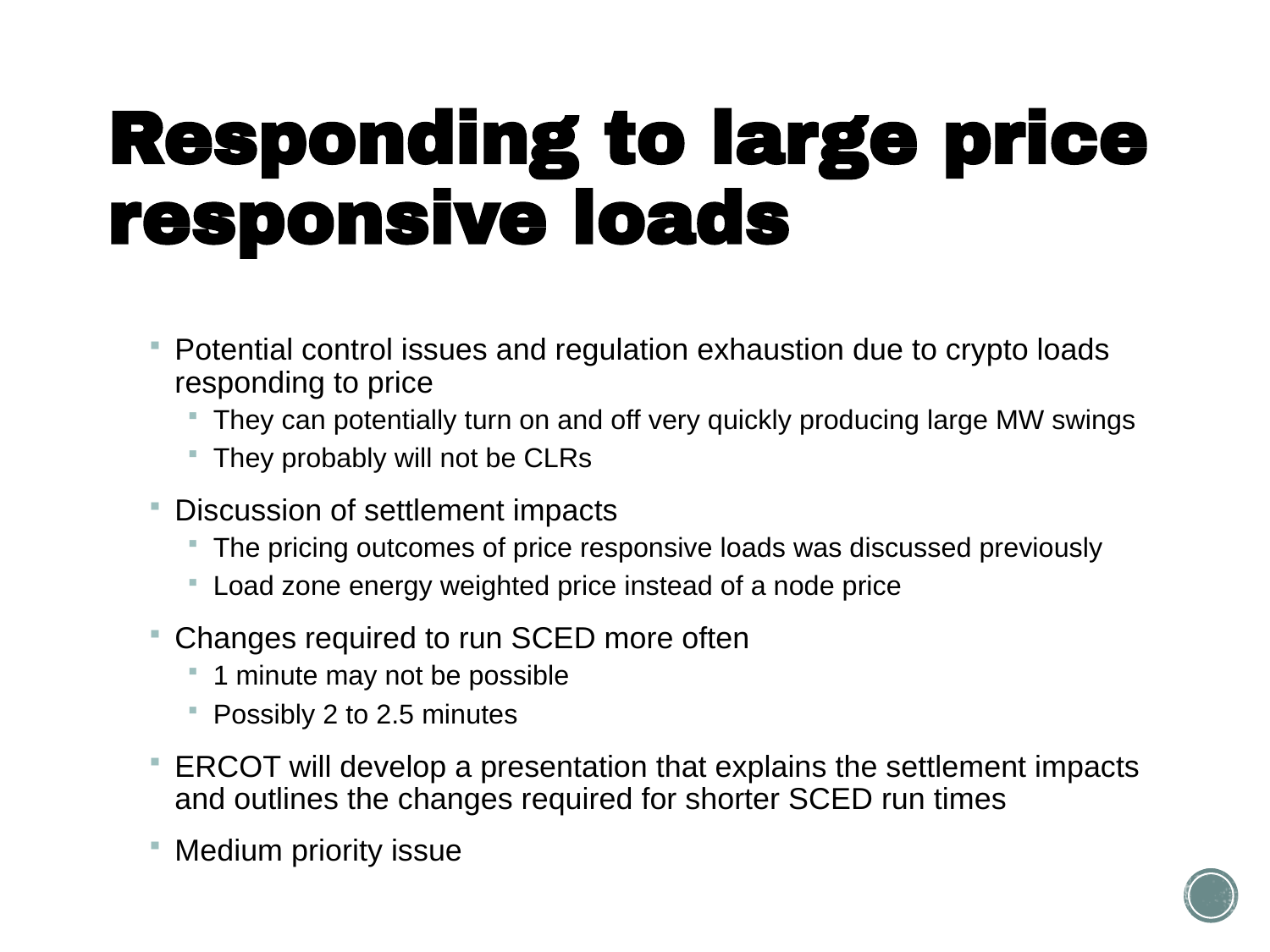

# Responding to large price responsive loads
Potential control issues and regulation exhaustion due to crypto loads responding to price
They can potentially turn on and off very quickly producing large MW swings
They probably will not be CLRs
Discussion of settlement impacts
The pricing outcomes of price responsive loads was discussed previously
Load zone energy weighted price instead of a node price
Changes required to run SCED more often
1 minute may not be possible
Possibly 2 to 2.5 minutes
ERCOT will develop a presentation that explains the settlement impacts and outlines the changes required for shorter SCED run times
Medium priority issue